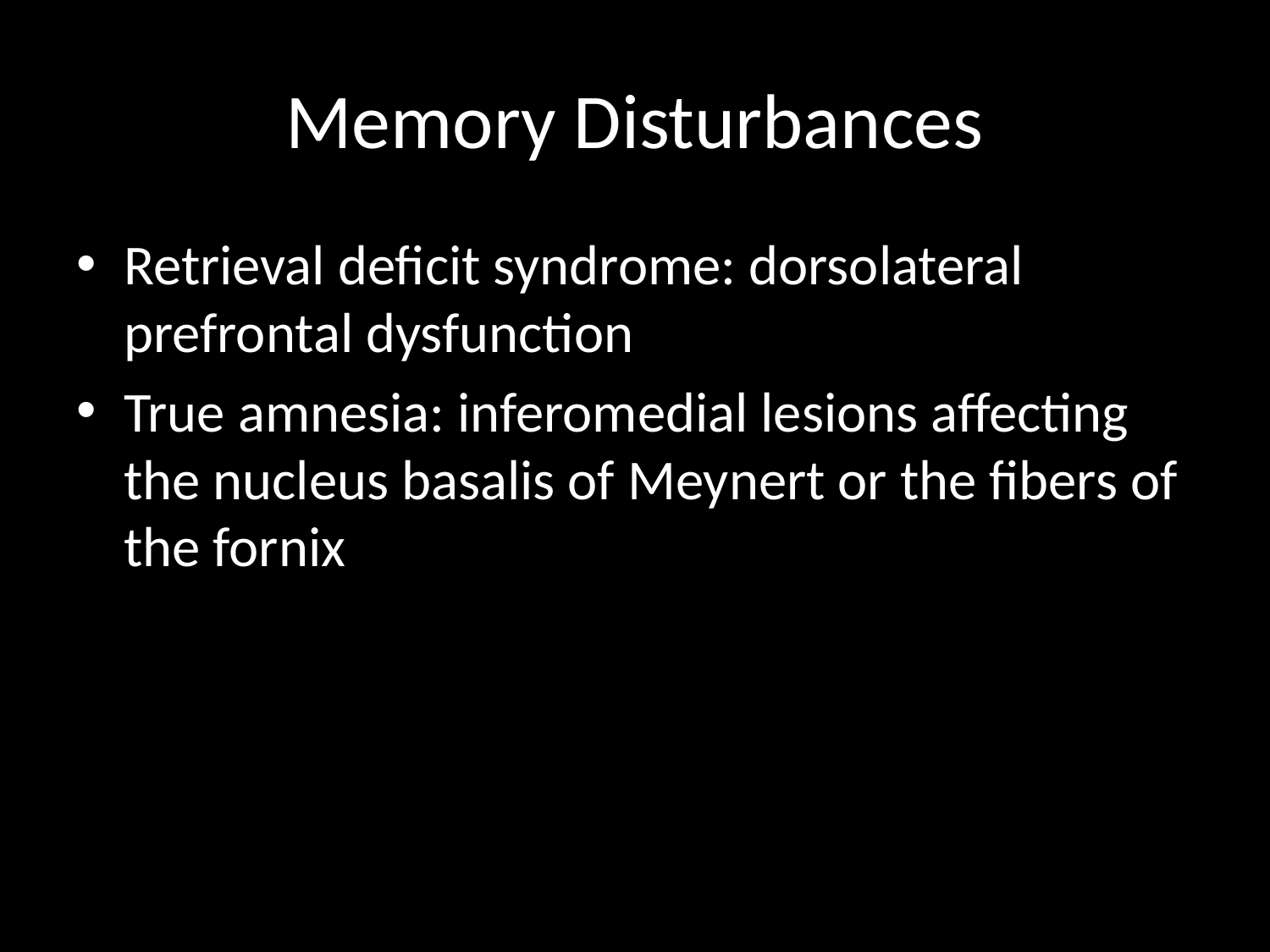

# Memory Disturbances
Retrieval deficit syndrome: dorsolateral prefrontal dysfunction
True amnesia: inferomedial lesions affecting the nucleus basalis of Meynert or the fibers of the fornix